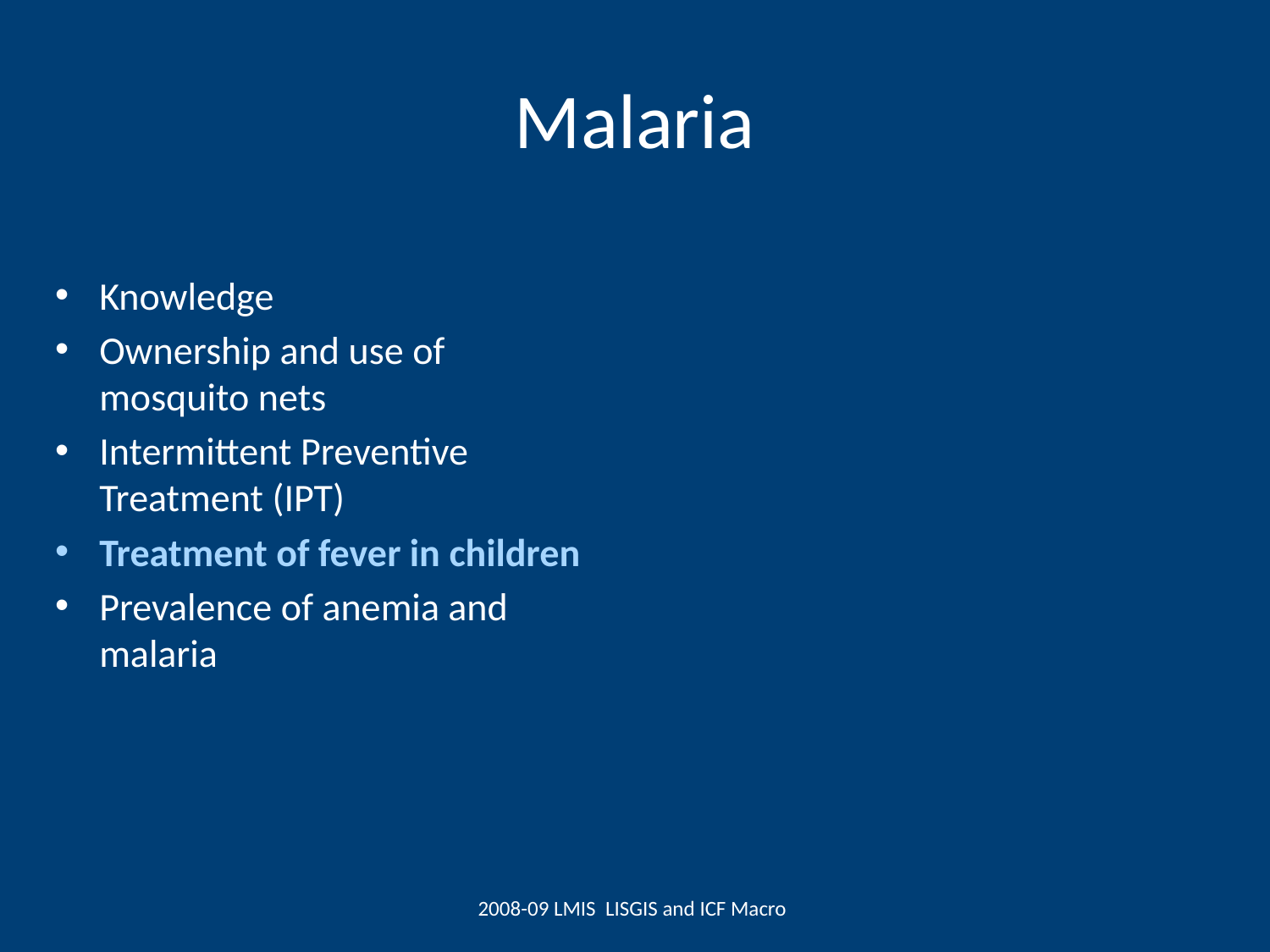

# Malaria
Knowledge
Ownership and use of mosquito nets
Intermittent Preventive Treatment (IPT)
Treatment of fever in children
Prevalence of anemia and malaria

2008-09 LMIS  LISGIS and ICF Macro